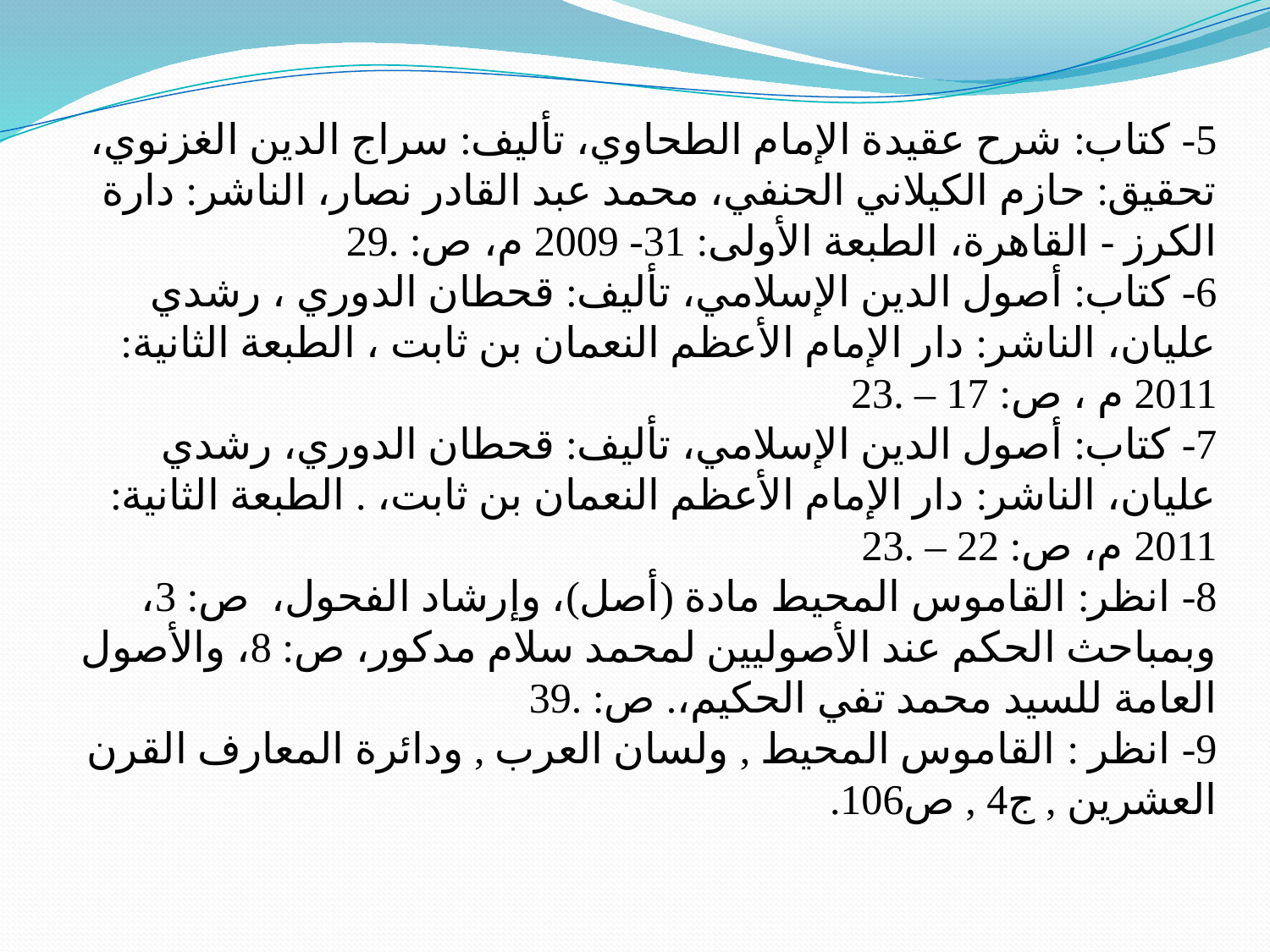

# 5- كتاب: شرح عقيدة الإمام الطحاوي، تأليف: سراج الدين الغزنوي، تحقيق: حازم الكيلاني الحنفي، محمد عبد القادر نصار، الناشر: دارة الكرز - القاهرة، الطبعة الأولى: 31- 2009 م، ص: 29. 6- كتاب: أصول الدين الإسلامي، تأليف: قحطان الدوري ، رشدي عليان، الناشر: دار الإمام الأعظم النعمان بن ثابت ، الطبعة الثانية: 2011 م ، ص: 17 – 23. 7- كتاب: أصول الدين الإسلامي، تأليف: قحطان الدوري، رشدي عليان، الناشر: دار الإمام الأعظم النعمان بن ثابت، . الطبعة الثانية: 2011 م، ص: 22 – 23. 8- انظر: القاموس المحيط مادة (أصل)، وإرشاد الفحول،  ص: 3، وبمباحث الحكم عند الأصوليين لمحمد سلام مدكور، ص: 8، والأصول العامة للسيد محمد تفي الحكيم،. ص: 39. 9- انظر : القاموس المحيط , ولسان العرب , ودائرة المعارف القرن العشرين , ج4 , ص106.